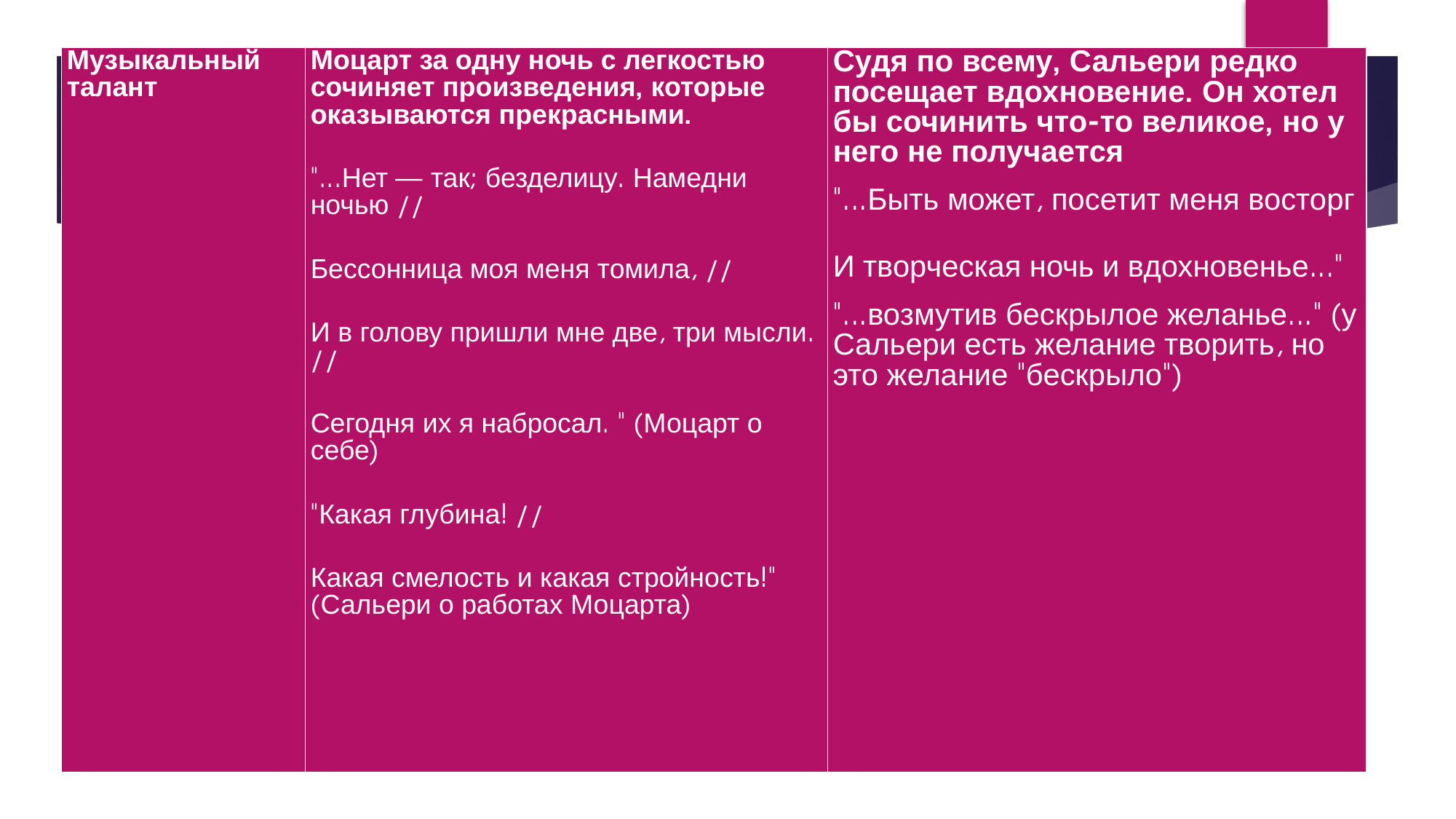

| Музыкальный талант | Моцарт за одну ночь с легкостью сочиняет произведения, которые оказываются прекрасными. "...Нет — так; безделицу. Намедни ночью // Бессонница моя меня томила, // И в голову пришли мне две, три мысли. // Сегодня их я набросал. " (Моцарт о себе) "Какая глубина! // Какая смелость и какая стройность!" (Сальери о работах Моцарта) | Судя по всему, Сальери редко посещает вдохновение. Он хотел бы сочинить что-то великое, но у него не получается "...Быть может, посетит меня восторг И творческая ночь и вдохновенье..." "...возмутив бескрылое желанье..." (у Сальери есть желание творить, но это желание "бескрыло") |
| --- | --- | --- |
#